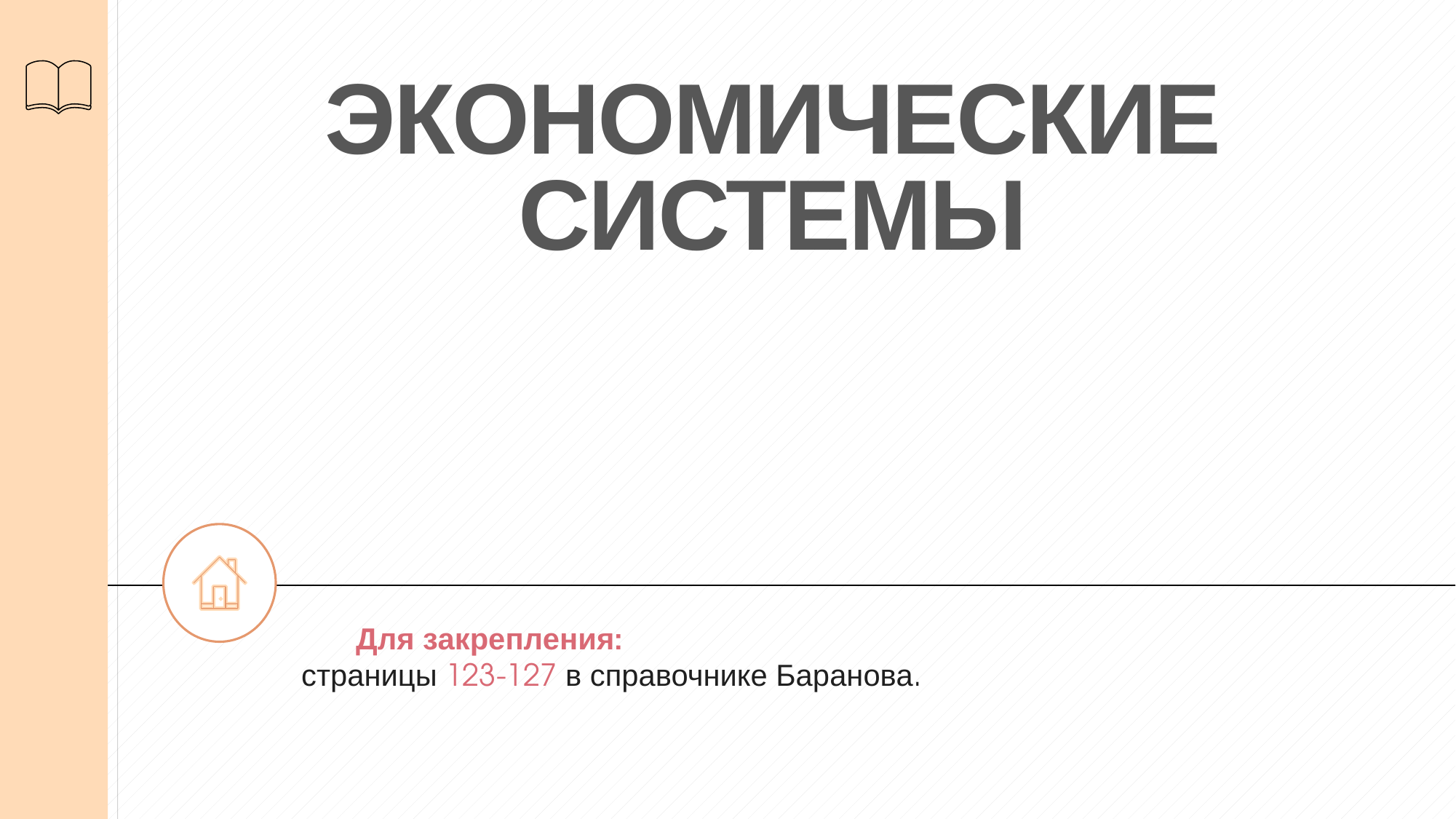

# ЭКОНОМИЧЕСКИЕ СИСТЕМЫ

		Для закрепления:
страницы 123-127 в справочнике Баранова.